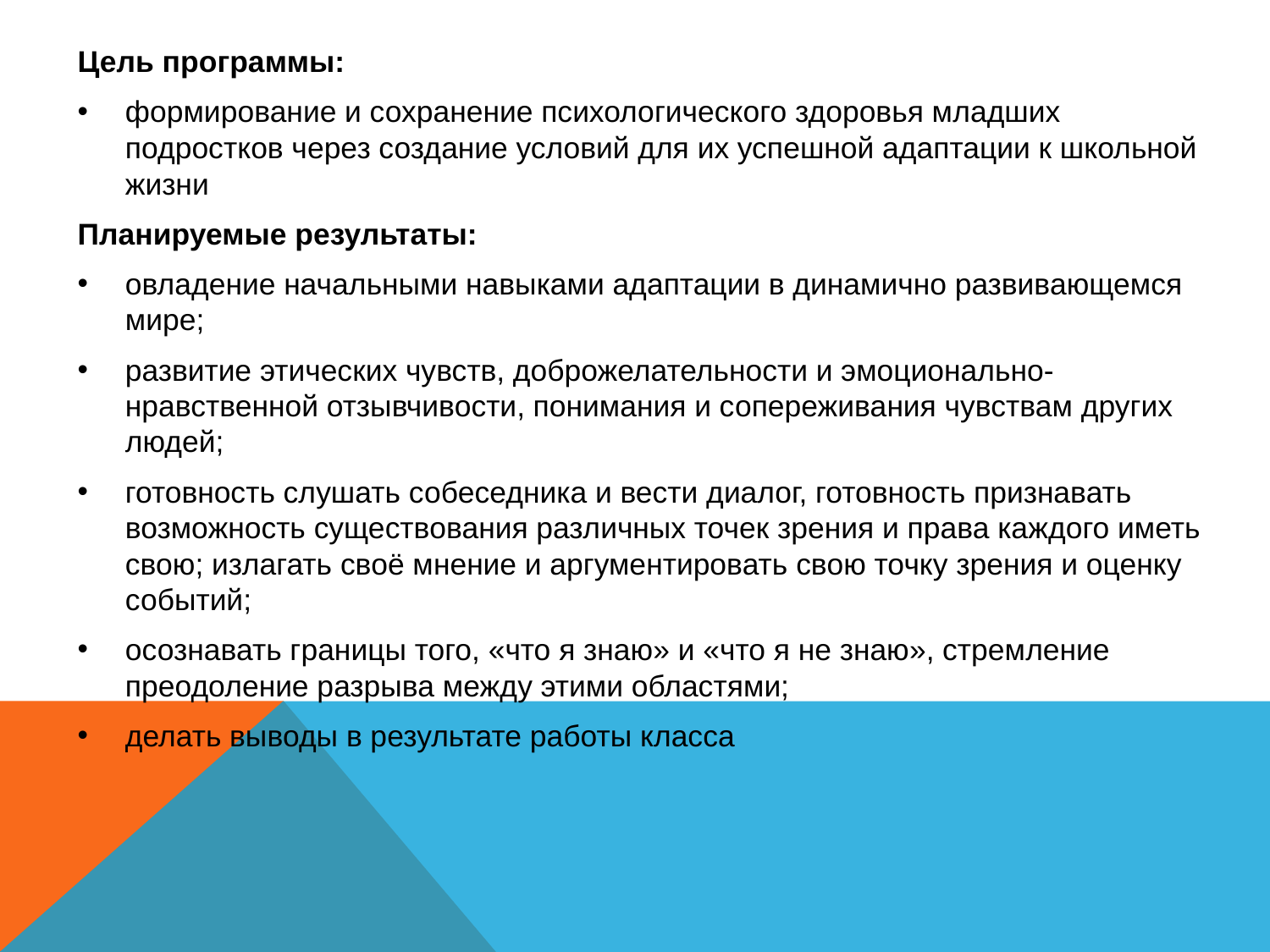

Цель программы:
формирование и сохранение психологического здоровья младших подростков через создание условий для их успешной адаптации к школьной жизни
Планируемые результаты:
овладение начальными навыками адаптации в динамично развивающемся мире;
развитие этических чувств, доброжелательности и эмоционально-нравственной отзывчивости, понимания и сопереживания чувствам других людей;
готовность слушать собеседника и вести диалог, готовность признавать возможность существования различных точек зрения и права каждого иметь свою; излагать своё мнение и аргументировать свою точку зрения и оценку событий;
осознавать границы того, «что я знаю» и «что я не знаю», стремление преодоление разрыва между этими областями;
делать выводы в результате работы класса